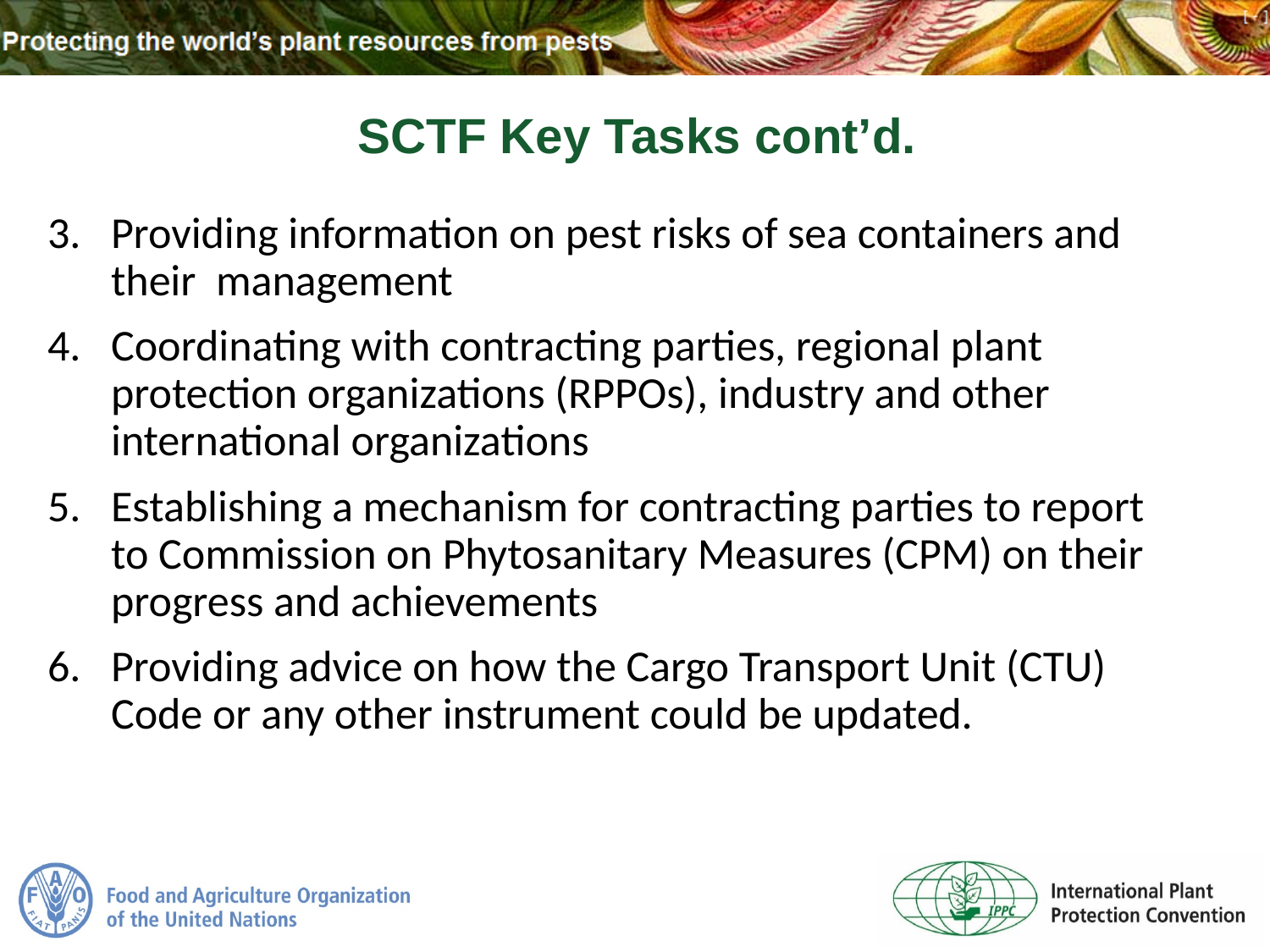

# SCTF Key Tasks cont’d.
Providing information on pest risks of sea containers and their  management
Coordinating with contracting parties, regional plant protection organizations (RPPOs), industry and other international organizations
Establishing a mechanism for contracting parties to report to Commission on Phytosanitary Measures (CPM) on their progress and achievements
Providing advice on how the Cargo Transport Unit (CTU) Code or any other instrument could be updated.